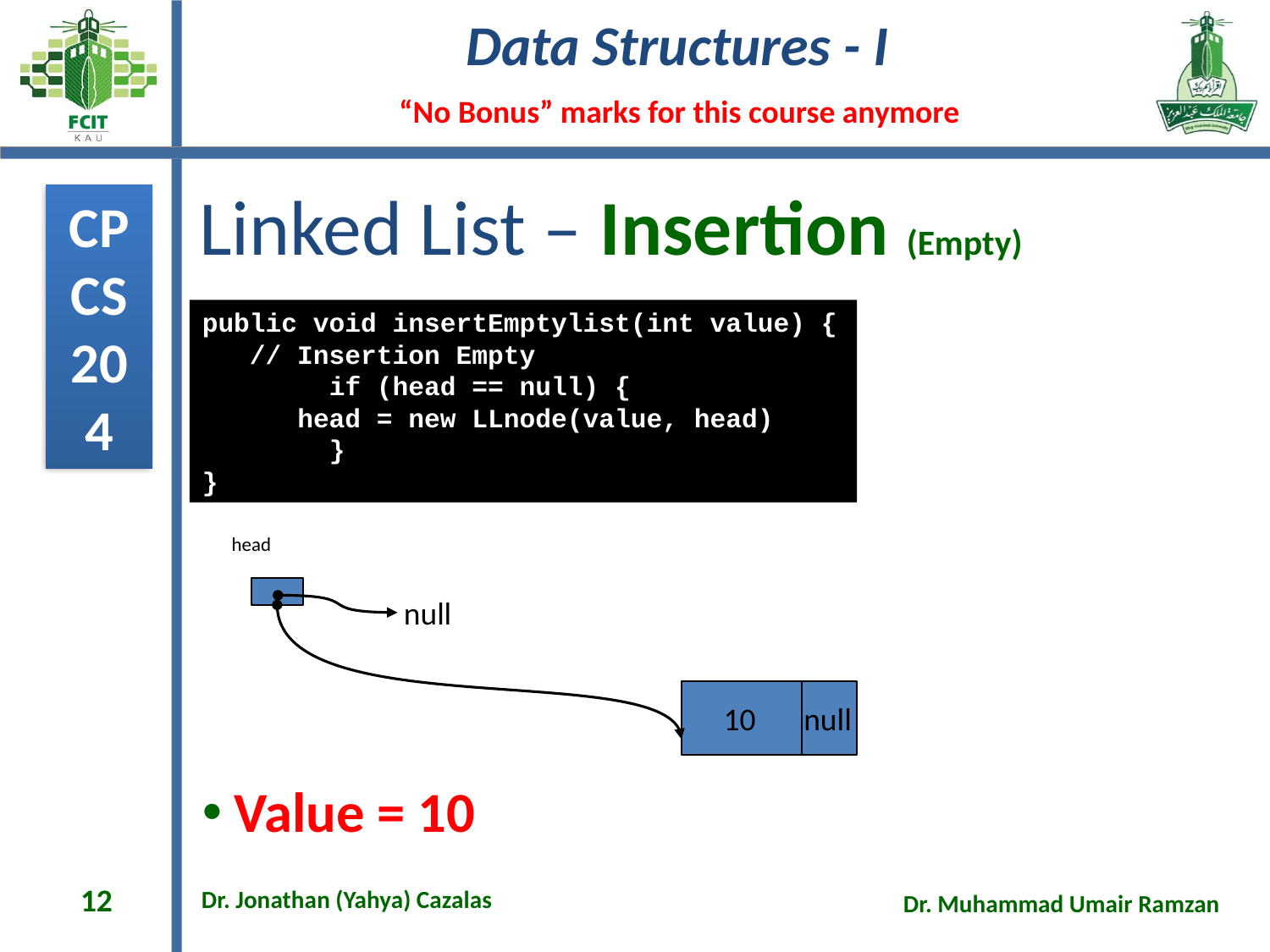

# Linked List – Insertion (Empty)

Value = 10
public void insertEmptylist(int value) {
   // Insertion Empty
   	if (head == null) {
      head = new LLnode(value, head)
   	}
}
head

null

10
null
12